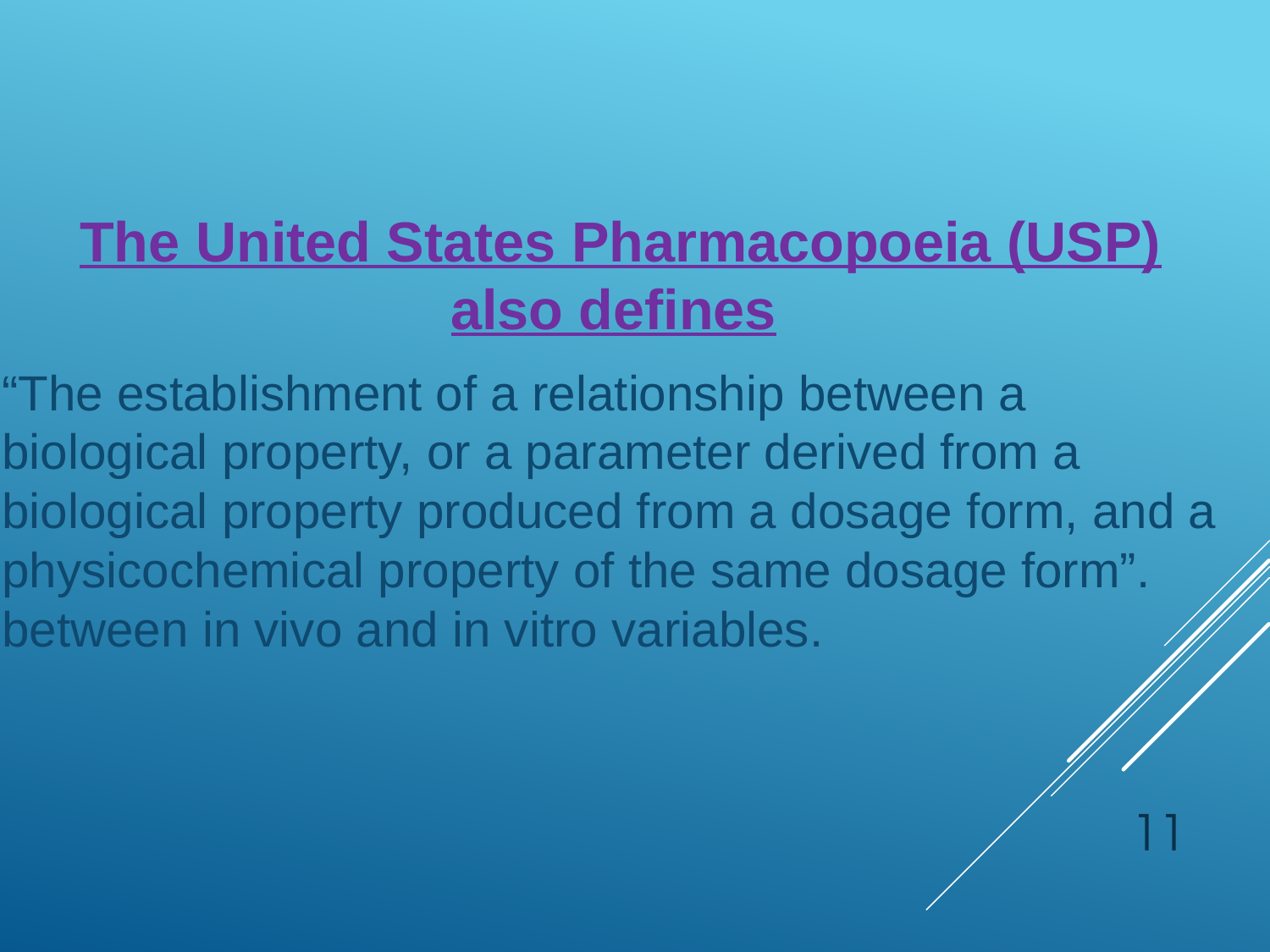

The United States Pharmacopoeia (USP) also defines
“The establishment of a relationship between a biological property, or a parameter derived from a biological property produced from a dosage form, and a physicochemical property of the same dosage form”. between in vivo and in vitro variables.

11